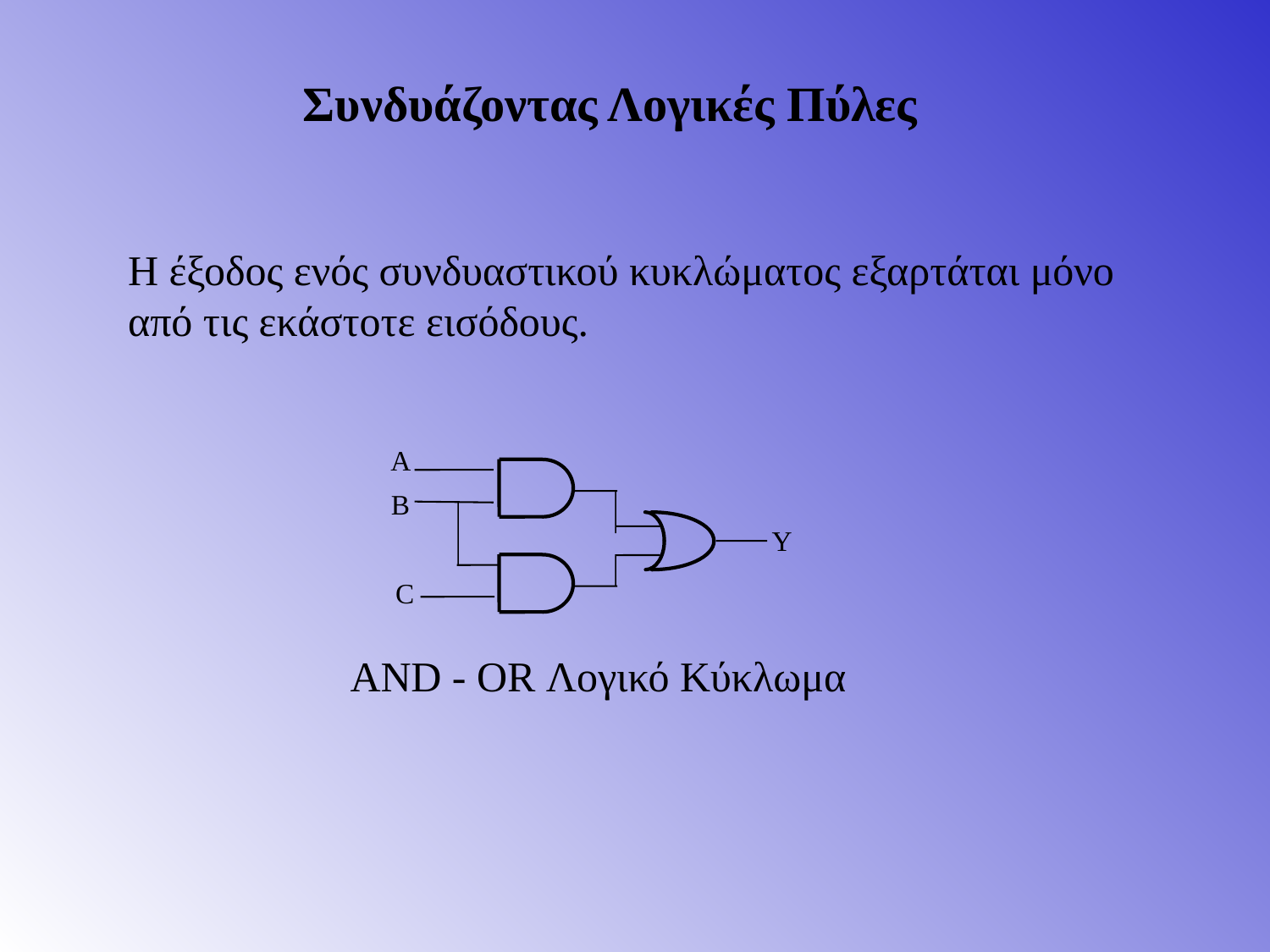

Συνδυάζοντας Λογικές Πύλες
Η έξοδος ενός συνδυαστικού κυκλώματος εξαρτάται μόνο από τις εκάστοτε εισόδους.
                     AND - OR Λογικό Κύκλωμα
A
B
Y
C